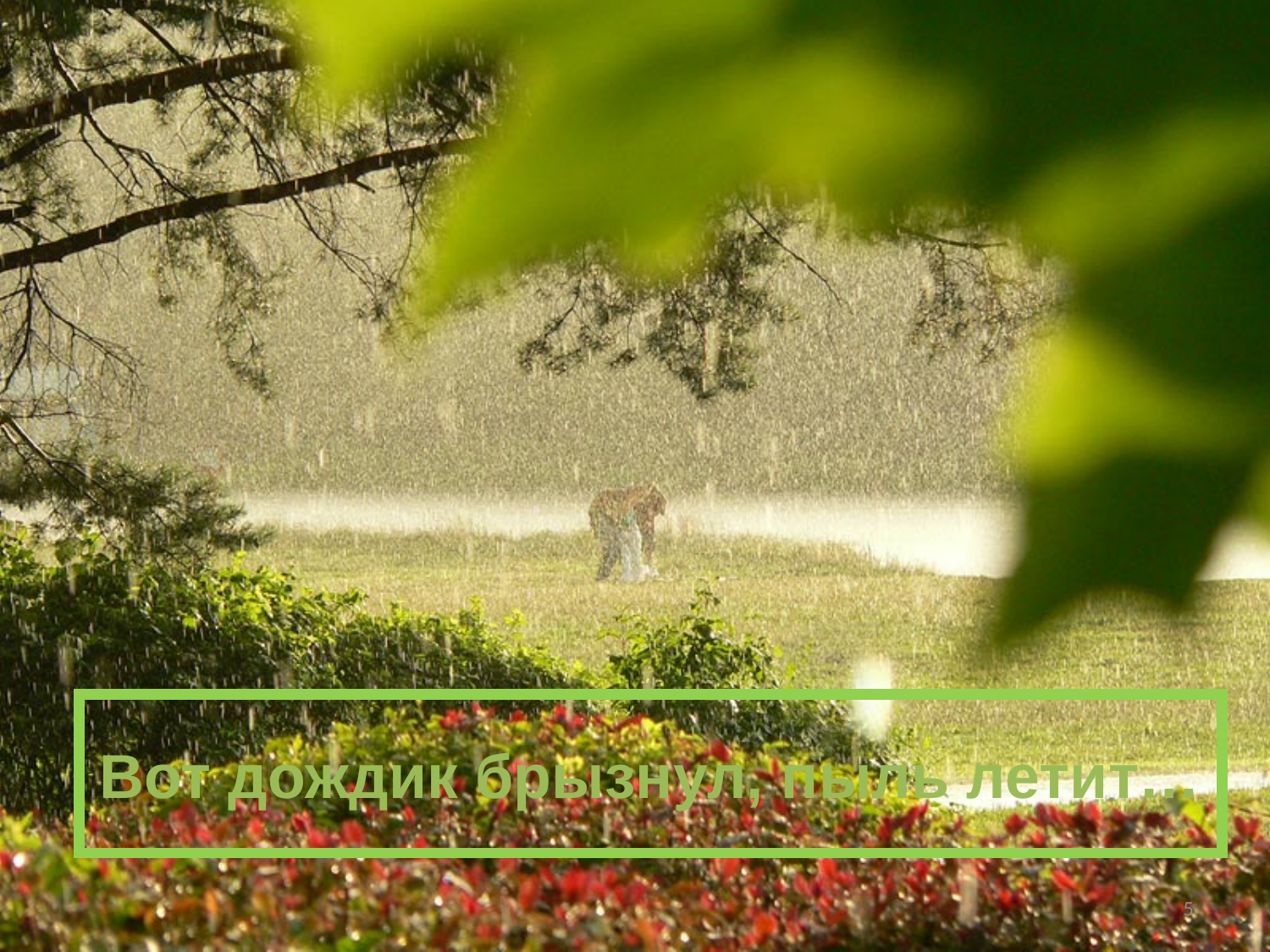

# Вот дождик брызнул, пыль летит…
5